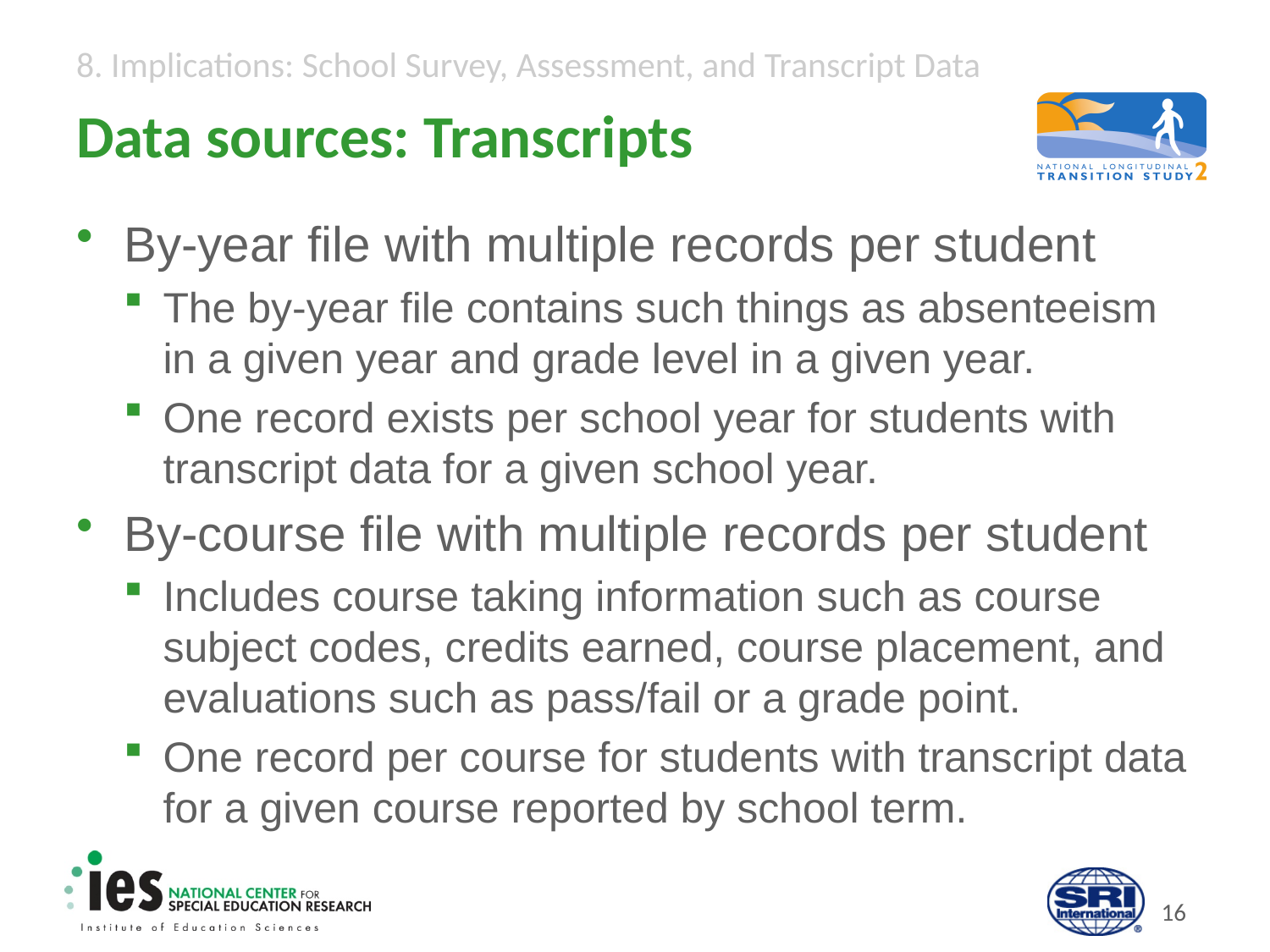

# Data sources: Transcripts
By-year file with multiple records per student
The by-year file contains such things as absenteeism in a given year and grade level in a given year.
One record exists per school year for students with transcript data for a given school year.
By-course file with multiple records per student
Includes course taking information such as course subject codes, credits earned, course placement, and evaluations such as pass/fail or a grade point.
One record per course for students with transcript data for a given course reported by school term.

16